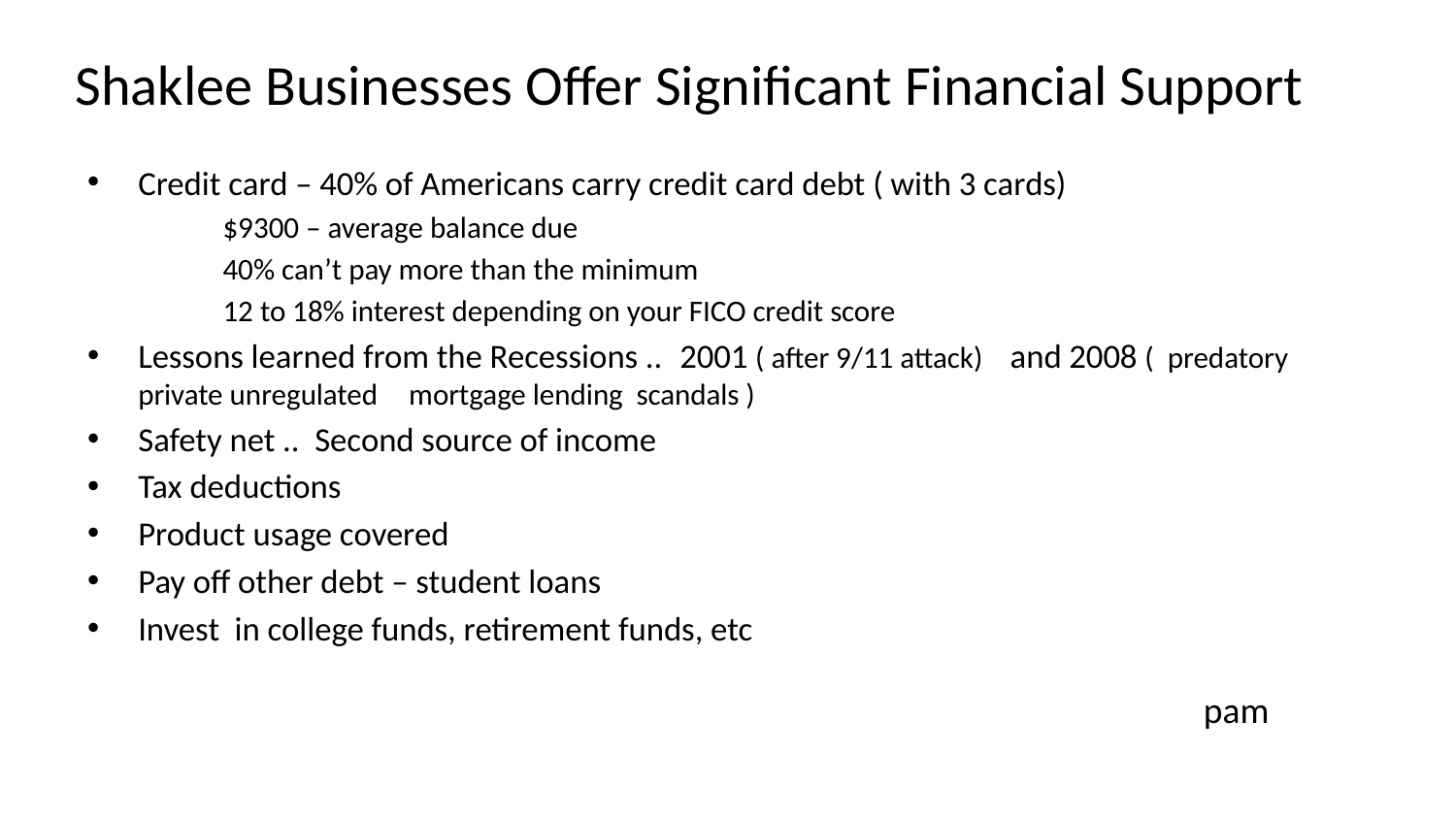

# Shaklee Businesses Offer Significant Financial Support
Credit card – 40% of Americans carry credit card debt ( with 3 cards)
				$9300 – average balance due
				40% can’t pay more than the minimum
				12 to 18% interest depending on your FICO credit score
Lessons learned from the Recessions .. 									2001 ( after 9/11 attack)    and 2008 (  predatory private unregulated 												mortgage lending  scandals )
Safety net ..  Second source of income
Tax deductions
Product usage covered
Pay off other debt – student loans
Invest  in college funds, retirement funds, etc

pam